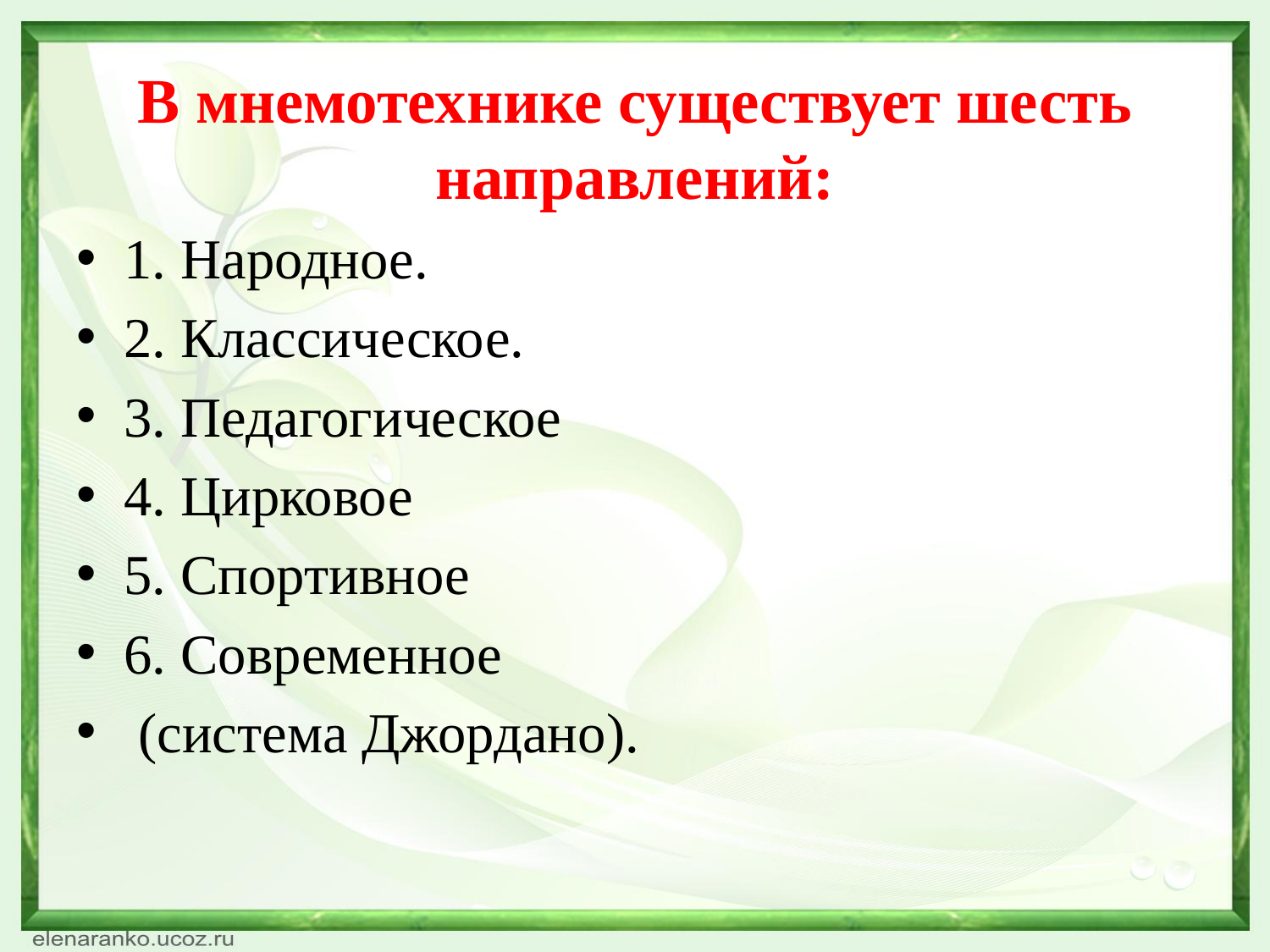

# В мнемотехнике существует шесть направлений:
1. Народное.
2. Классическое.
3. Педагогическое
4. Цирковое
5. Спортивное
6. Современное
 (система Джордано).